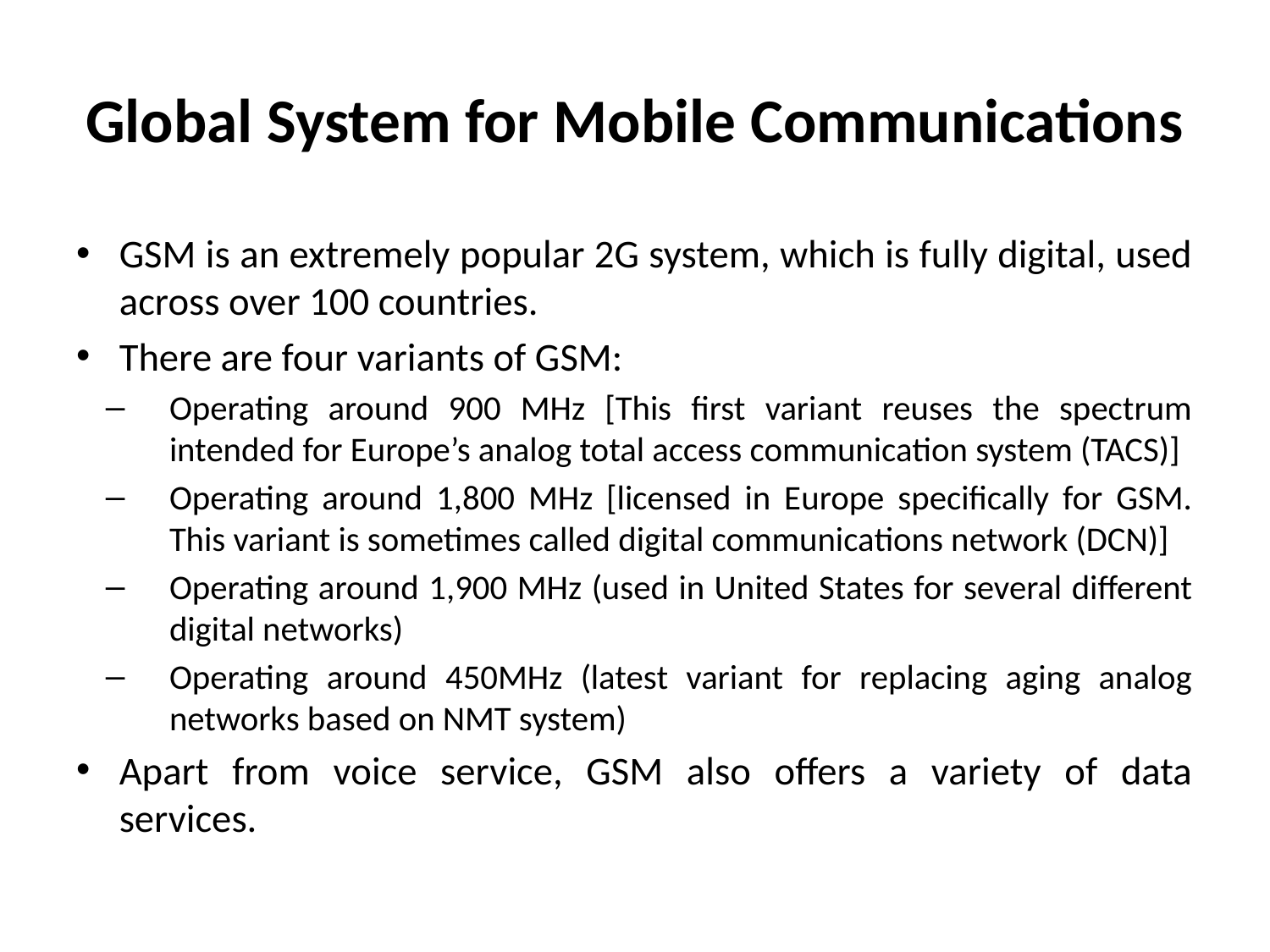

# Global System for Mobile Communications
GSM is an extremely popular 2G system, which is fully digital, used across over 100 countries.
There are four variants of GSM:
Operating around 900 MHz [This first variant reuses the spectrum intended for Europe’s analog total access communication system (TACS)]
Operating around 1,800 MHz [licensed in Europe specifically for GSM. This variant is sometimes called digital communications network (DCN)]
Operating around 1,900 MHz (used in United States for several different digital networks)
Operating around 450MHz (latest variant for replacing aging analog networks based on NMT system)
Apart from voice service, GSM also offers a variety of data services.